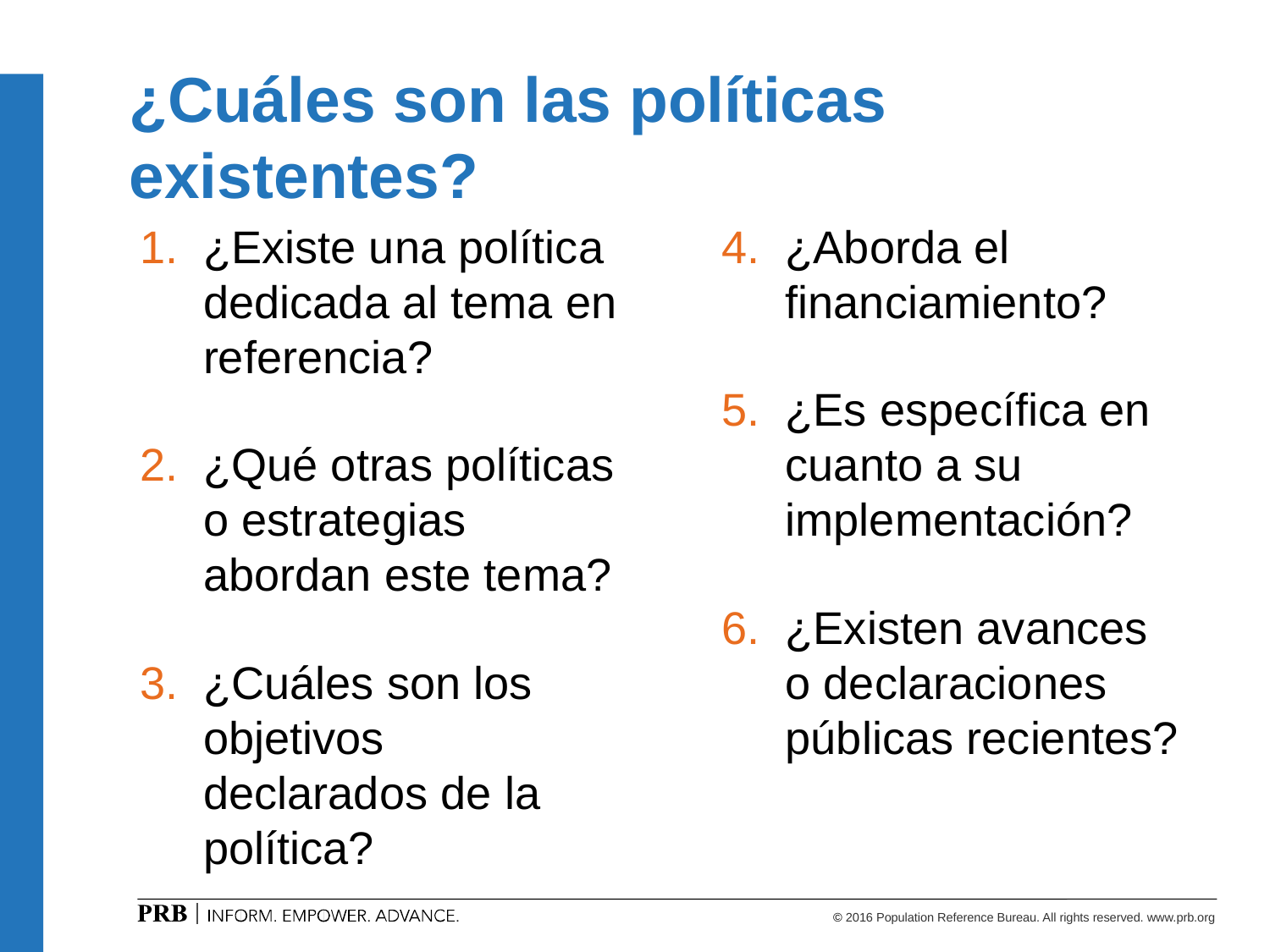

# ¿Cuáles son las políticas existentes?
¿Existe una política dedicada al tema en referencia?
¿Qué otras políticas o estrategias abordan este tema?
¿Cuáles son los objetivos declarados de la política?

¿Aborda el financiamiento?
¿Es específica en cuanto a su implementación?
¿Existen avances o declaraciones públicas recientes?